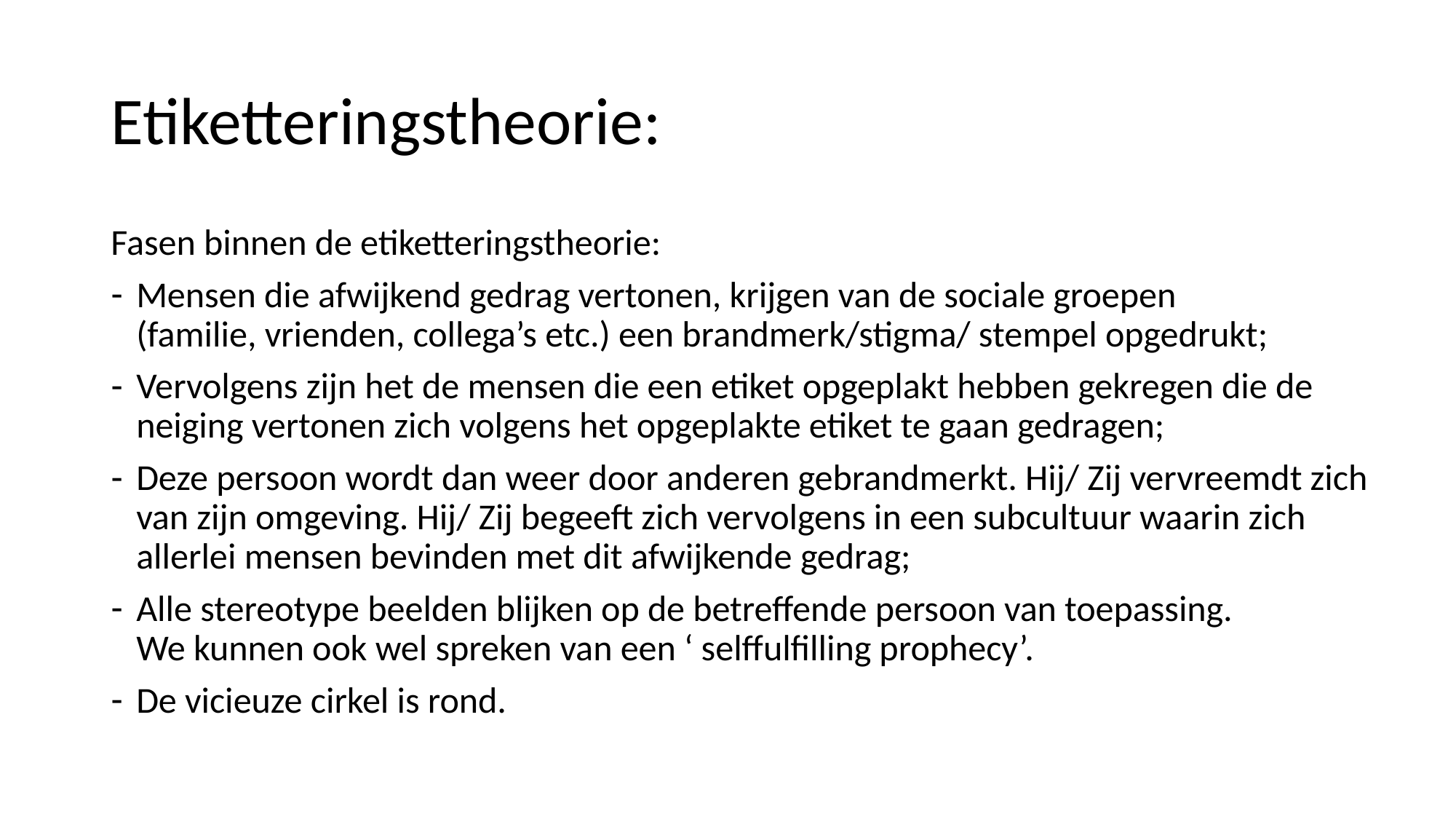

# Etiketteringstheorie:
Fasen binnen de etiketteringstheorie:
Mensen die afwijkend gedrag vertonen, krijgen van de sociale groepen
(familie, vrienden, collega’s etc.) een brandmerk/stigma/ stempel opgedrukt;
Vervolgens zijn het de mensen die een etiket opgeplakt hebben gekregen die de neiging vertonen zich volgens het opgeplakte etiket te gaan gedragen;
Deze persoon wordt dan weer door anderen gebrandmerkt. Hij/ Zij vervreemdt zich van zijn omgeving. Hij/ Zij begeeft zich vervolgens in een subcultuur waarin zich allerlei mensen bevinden met dit afwijkende gedrag;
Alle stereotype beelden blijken op de betreffende persoon van toepassing.
We kunnen ook wel spreken van een ‘ selffulfilling prophecy’.
De vicieuze cirkel is rond.